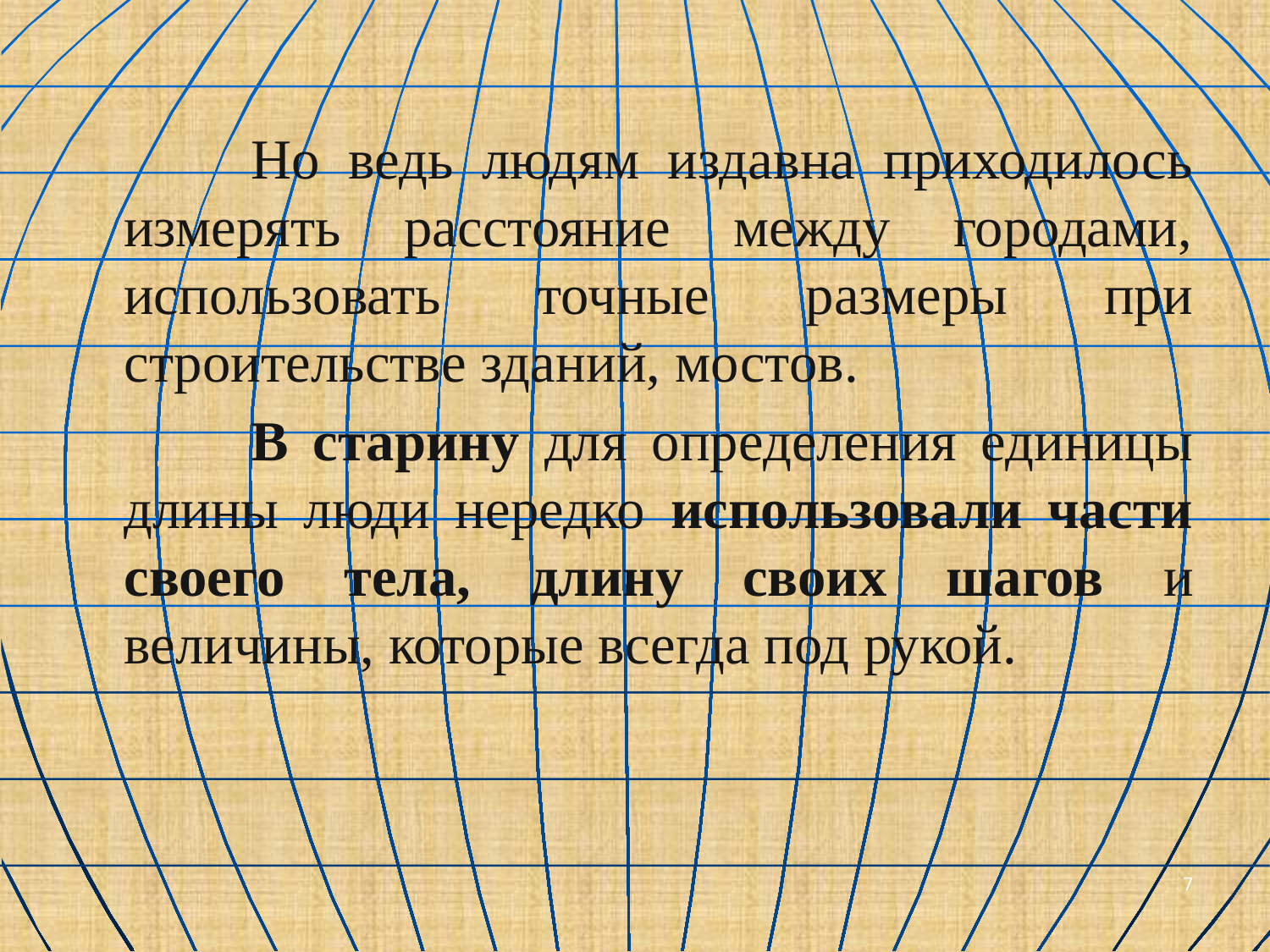

Но ведь людям издавна приходилось измерять расстояние между городами, использовать точные размеры при строительстве зданий, мостов.
		В старину для определения единицы длины люди нередко использовали части своего тела, длину своих шагов и величины, которые всегда под рукой.
7